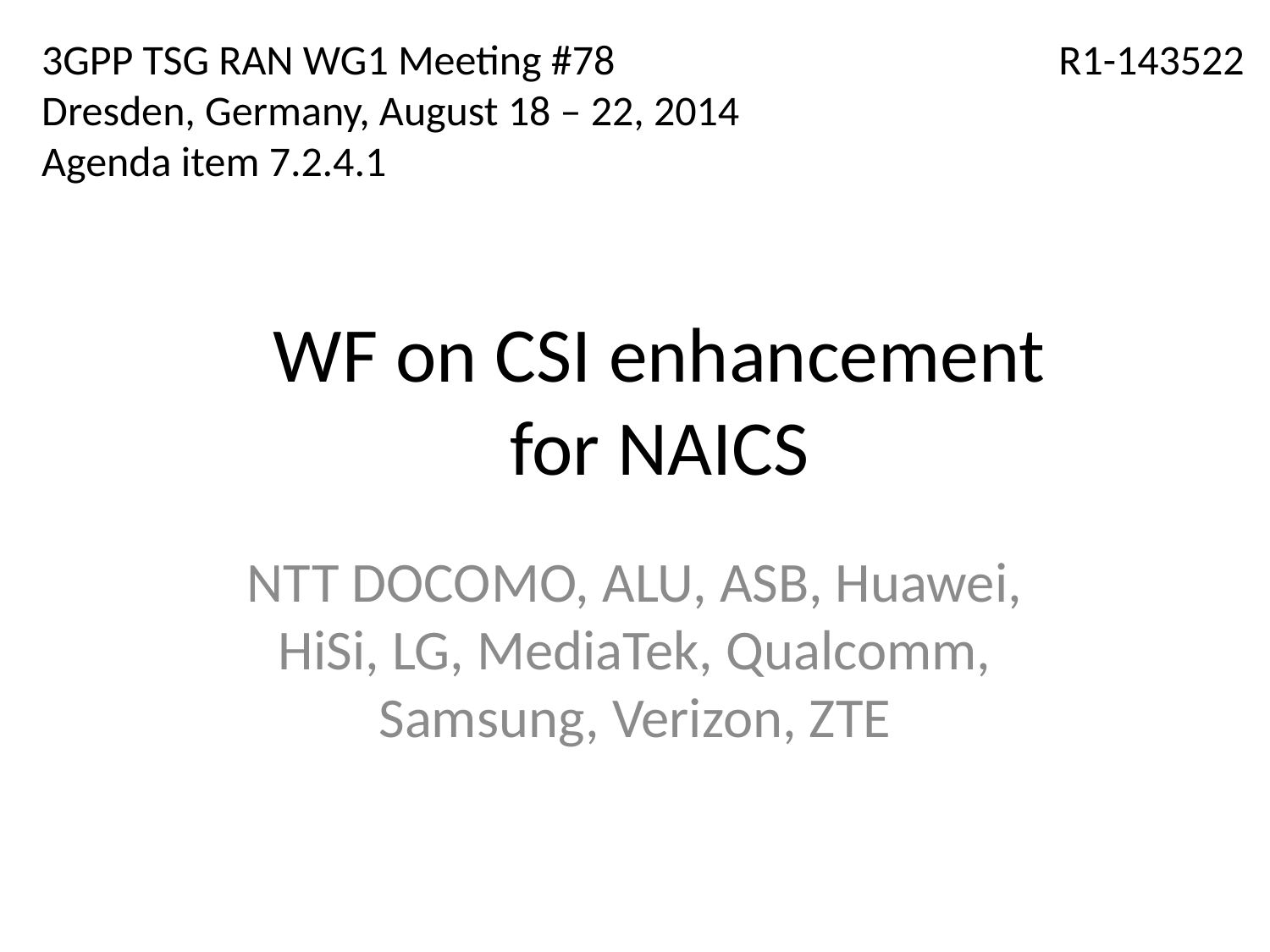

3GPP TSG RAN WG1 Meeting #78
Dresden, Germany, August 18 – 22, 2014
Agenda item 7.2.4.1
R1-143522
# WF on CSI enhancement for NAICS
NTT DOCOMO, ALU, ASB, Huawei, HiSi, LG, MediaTek, Qualcomm, Samsung, Verizon, ZTE